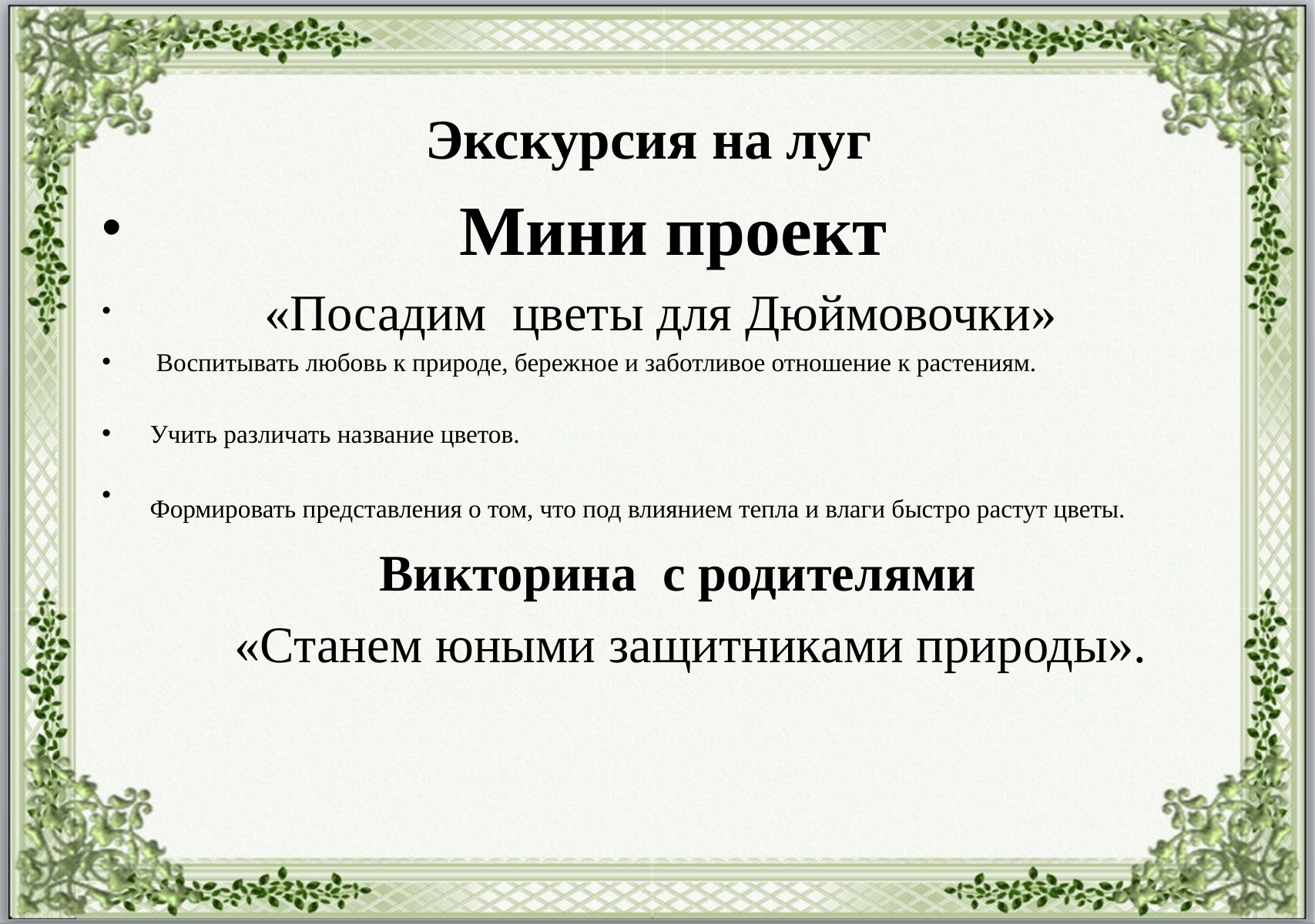

Экскурсия на луг
                      Мини проект
                 «Посадим  цветы для Дюймовочки»
 Воспитывать любовь к природе, бережное и заботливое отношение к растениям.

Учить различать название цветов.
Формировать представления о том, что под влиянием тепла и влаги быстро растут цветы.
Викторина  с родителями
«Станем юными защитниками природы».